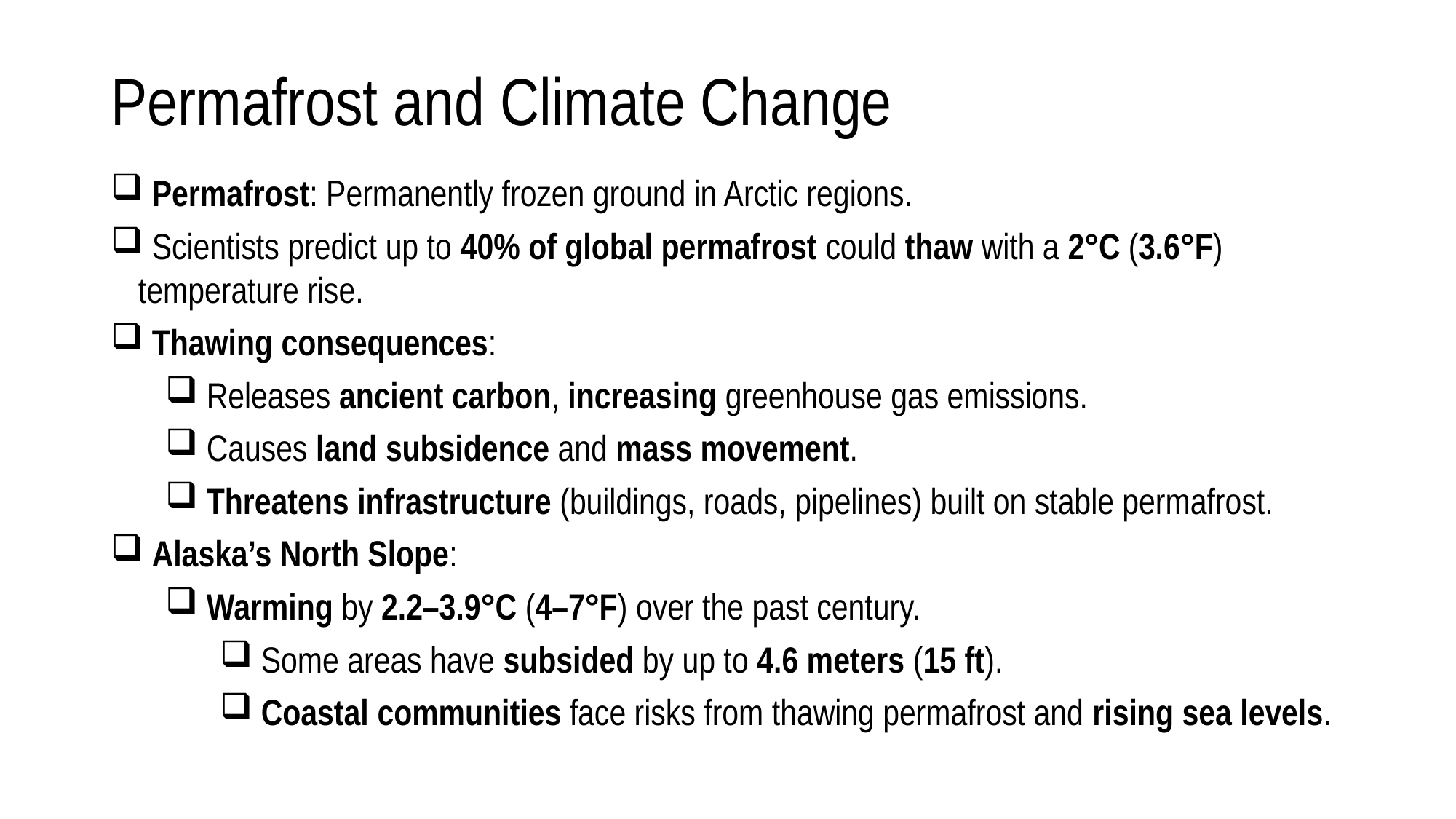

# Permafrost and Climate Change
 Permafrost: Permanently frozen ground in Arctic regions.
 Scientists predict up to 40% of global permafrost could thaw with a 2°C (3.6°F) temperature rise.
 Thawing consequences:
 Releases ancient carbon, increasing greenhouse gas emissions.
 Causes land subsidence and mass movement.
 Threatens infrastructure (buildings, roads, pipelines) built on stable permafrost.
 Alaska’s North Slope:
 Warming by 2.2–3.9°C (4–7°F) over the past century.
 Some areas have subsided by up to 4.6 meters (15 ft).
 Coastal communities face risks from thawing permafrost and rising sea levels.